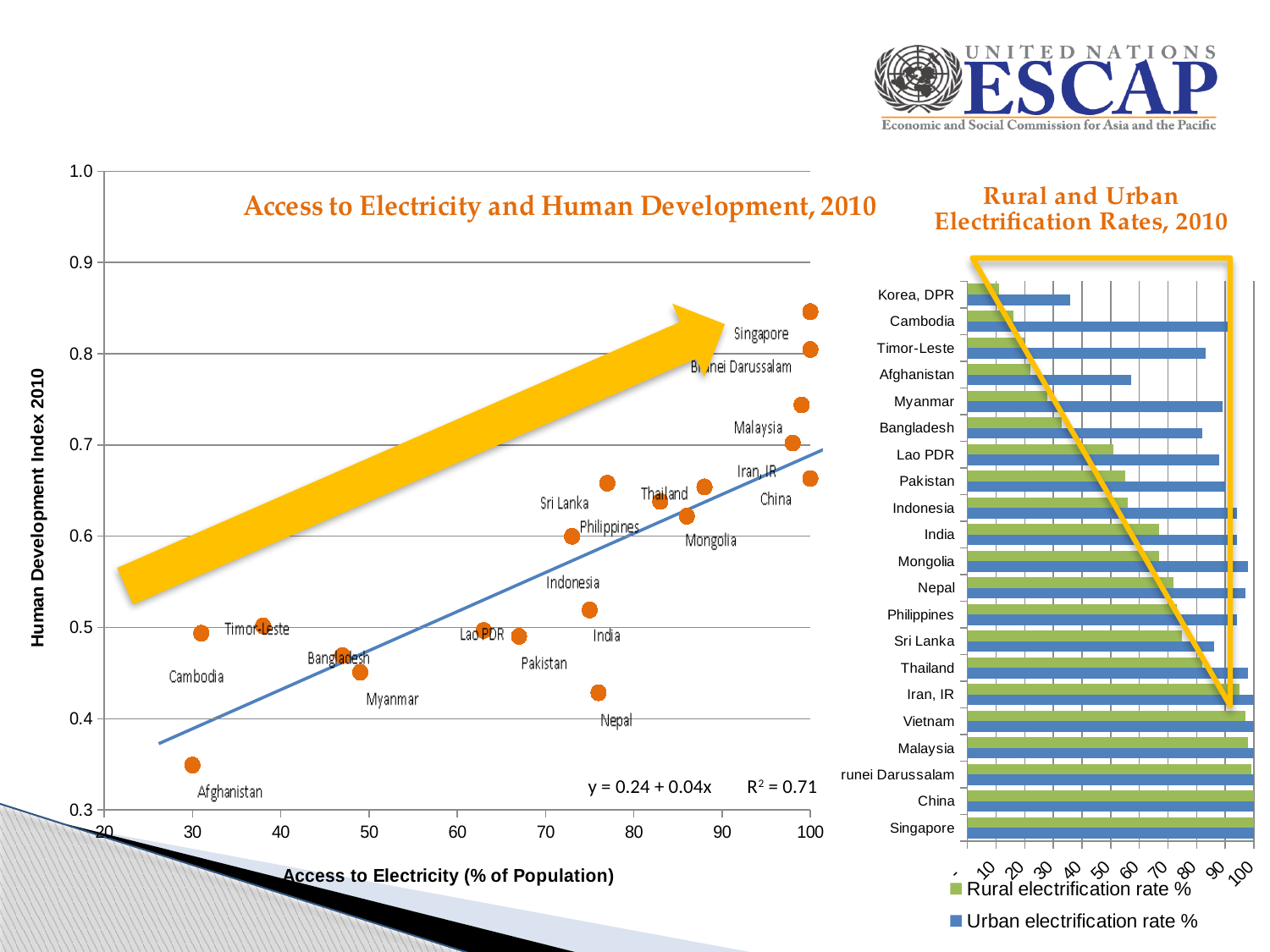

### Chart: Access to Electricity and Human Development, 2010

| Category | Afghanistan Cambodia Timor-Leste Bangladesh Myanmar Lao PDR Pakistan Indonesia India Nepal Sri Lanka Philippines Mongolia Thailand Iran, Islamic Rep. Malaysia Brunei Darussalam China Singapore |
|---|---|

### Chart: Rural and Urban Electrification Rates, 2010

| Category | Urban electrification rate % | Rural electrification rate % |
|---|---|---|
| Singapore | 100.0 | 100.0 |
| China | 100.0 | 100.0 |
| Brunei Darussalam | 100.0 | 99.0 |
| Malaysia | 100.0 | 98.0 |
| Vietnam | 100.0 | 97.0 |
| Iran, IR | 100.0 | 95.0 |
| Thailand | 98.0 | 82.0 |
| Sri Lanka | 86.0 | 75.0 |
| Philippines | 94.0 | 73.0 |
| Nepal | 97.0 | 72.0 |
| Mongolia | 98.0 | 67.0 |
| India | 94.0 | 67.0 |
| Indonesia | 94.0 | 56.0 |
| Pakistan | 90.0 | 55.0 |
| Lao PDR | 88.0 | 51.0 |
| Bangladesh | 82.0 | 33.0 |
| Myanmar | 89.0 | 28.0 |
| Afghanistan | 57.0 | 22.0 |
| Timor-Leste | 83.0 | 20.0 |
| Cambodia | 91.0 | 16.0 |
| Korea, DPR | 36.0 | 11.0 |

y = 0.24 + 0.04x        R2 = 0.71